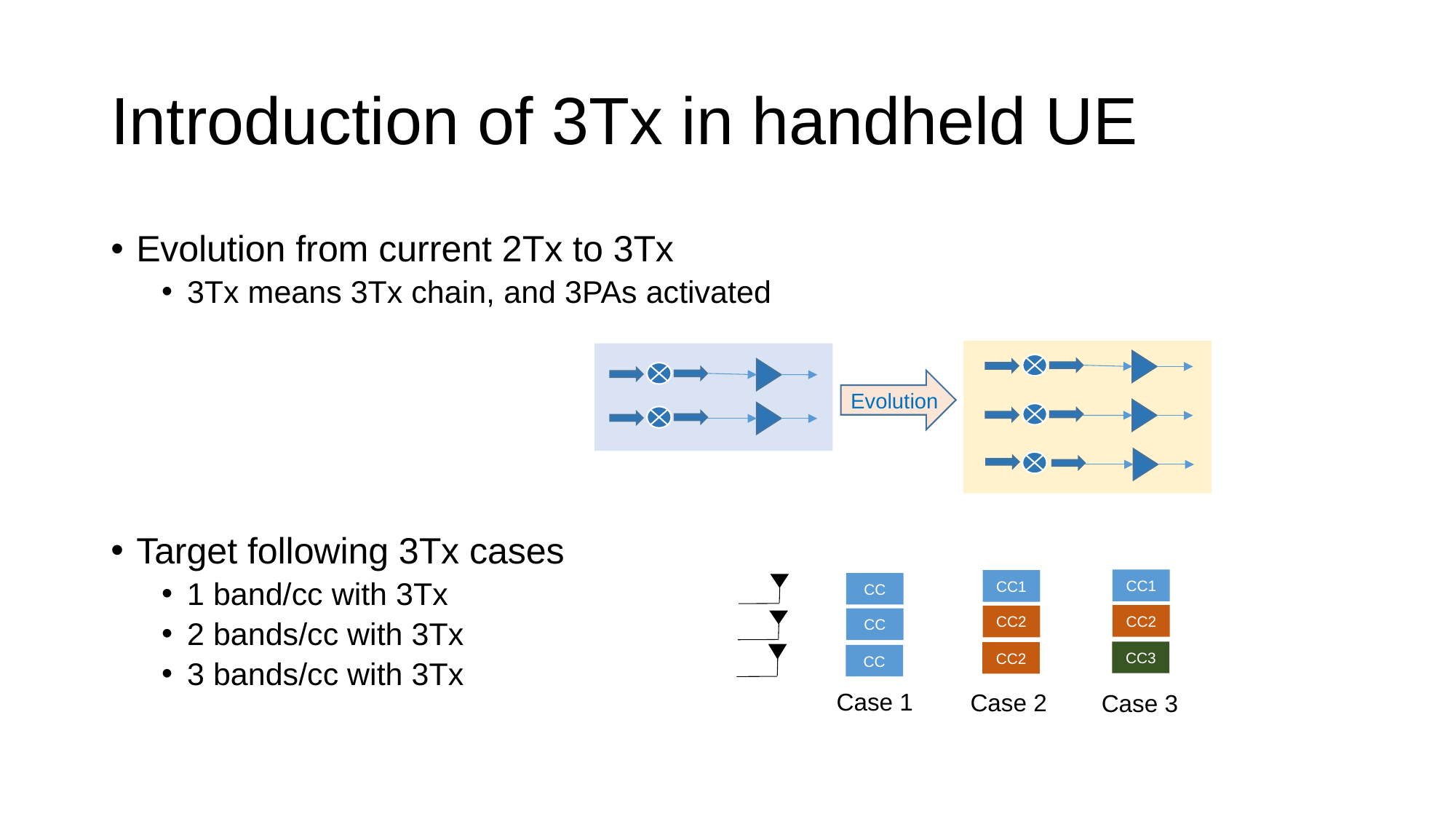

# Introduction of 3Tx in handheld UE
Evolution from current 2Tx to 3Tx
3Tx means 3Tx chain, and 3PAs activated

Target following 3Tx cases
1 band/cc with 3Tx
2 bands/cc with 3Tx
3 bands/cc with 3Tx

Evolution

CC1
CC2
CC3
CC1
CC2
CC2
CC
CC
CC

Case 1
Case 2
Case 3